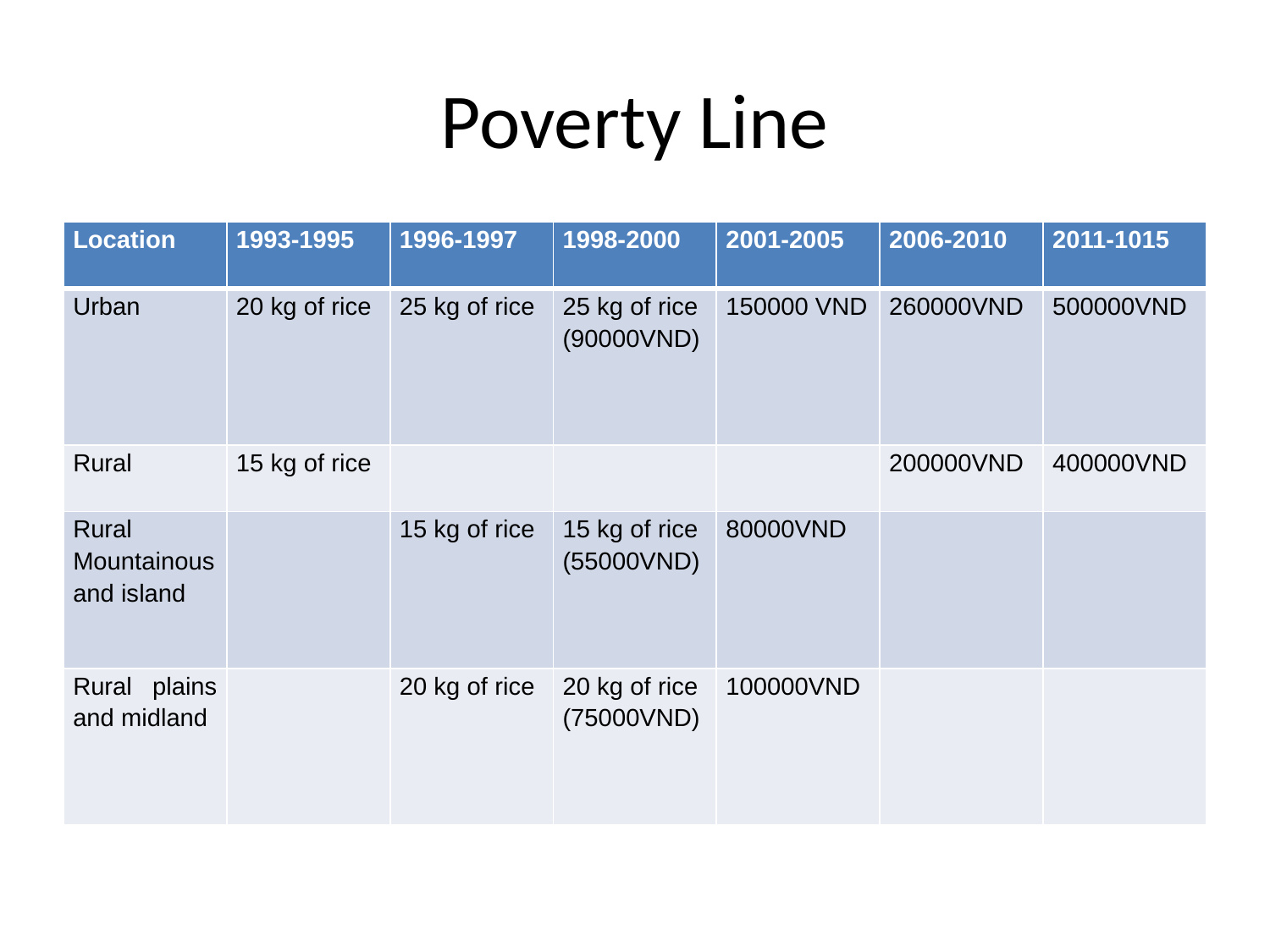

# Poverty Line
| Location | 1993-1995 | 1996-1997 | 1998-2000 | 2001-2005 | 2006-2010 | 2011-1015 |
| --- | --- | --- | --- | --- | --- | --- |
| Urban | 20 kg of rice | 25 kg of rice | 25 kg of rice (90000VND) | 150000 VND | 260000VND | 500000VND |
| Rural | 15 kg of rice |  |  |  | 200000VND | 400000VND |
| Rural Mountainous and island |  | 15 kg of rice | 15 kg of rice (55000VND) | 80000VND |  |  |
| Rural plains and midland |  | 20 kg of rice | 20 kg of rice (75000VND) | 100000VND |  |  |